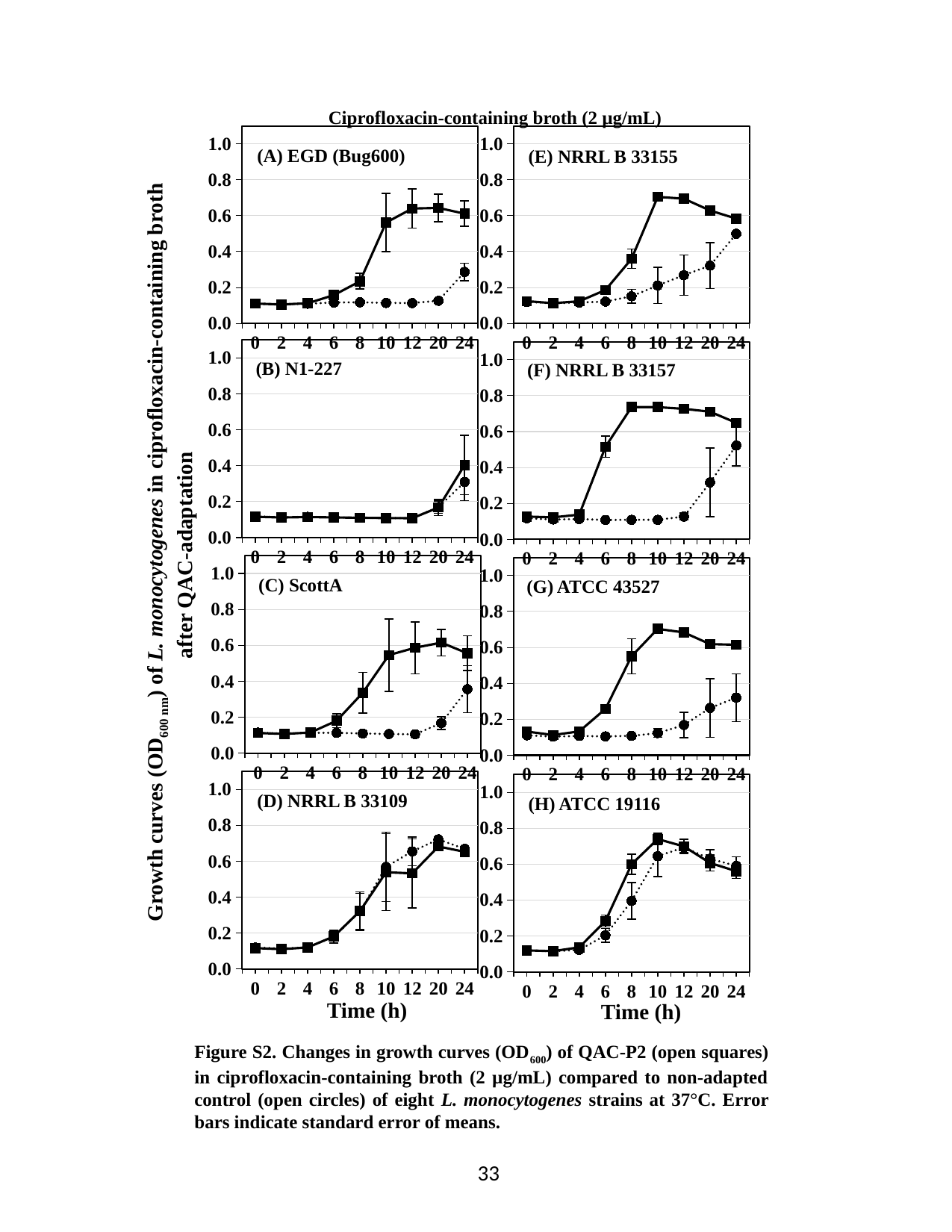

Ciprofloxacin-containing broth (2 µg/mL)

### Chart

| Category | 0S | p1 |
|---|---|---|
| 0 | 0.111 | 0.1105 |
| 2 | 0.106 | 0.10566666666666667 |
| 4 | 0.10983333333333334 | 0.11233333333333334 |
| 6 | 0.11633333333333333 | 0.15766666666666665 |
| 8 | 0.11783333333333333 | 0.23450000000000001 |
| 10 | 0.11399999999999999 | 0.5616666666666666 |
| 12 | 0.11366666666666665 | 0.6398333333333334 |
| 20 | 0.12616666666666668 | 0.6431666666666667 |
| 24 | 0.2866666666666667 | 0.6111666666666666 |

### Chart

| Category | 0S | p1 |
|---|---|---|
| 0 | 0.11966666666666666 | 0.124 |
| 2 | 0.1125 | 0.11266666666666665 |
| 4 | 0.11633333333333333 | 0.12366666666666666 |
| 6 | 0.12150000000000001 | 0.18600000000000003 |
| 8 | 0.15133333333333332 | 0.35966666666666663 |
| 10 | 0.21133333333333335 | 0.7045 |
| 12 | 0.2688333333333333 | 0.6945 |
| 20 | 0.32183333333333336 | 0.6288333333333334 |
| 24 | 0.49899999999999994 | 0.5835 |
(A) EGD (Bug600)
(E) NRRL B 33155
Growth curves (OD600 nm) of L. monocytogenes in ciprofloxacin-containing broth after QAC-adaptation

### Chart

| Category | 0S | p1 |
|---|---|---|
| 0 | 0.11883333333333333 | 0.11599999999999999 |
| 2 | 0.11316666666666668 | 0.11166666666666665 |
| 4 | 0.11533333333333333 | 0.11433333333333333 |
| 6 | 0.1125 | 0.11233333333333334 |
| 8 | 0.1105 | 0.11016666666666668 |
| 10 | 0.10883333333333334 | 0.10883333333333334 |
| 12 | 0.10783333333333334 | 0.10783333333333334 |
| 20 | 0.1695 | 0.16716666666666666 |
| 24 | 0.30983333333333335 | 0.4038333333333333 |

### Chart

| Category | 0S | p1 |
|---|---|---|
| 0 | 0.11716666666666666 | 0.12666666666666665 |
| 2 | 0.11033333333333334 | 0.12233333333333334 |
| 4 | 0.11316666666666668 | 0.1375 |
| 6 | 0.10783333333333334 | 0.5151666666666667 |
| 8 | 0.10883333333333334 | 0.7360000000000001 |
| 10 | 0.10883333333333334 | 0.7360000000000001 |
| 12 | 0.12649999999999997 | 0.7263333333333334 |
| 20 | 0.3165 | 0.7105 |
| 24 | 0.5221666666666667 | 0.6486666666666667 |
(B) N1-227
(F) NRRL B 33157

### Chart

| Category | 0S | p1 |
|---|---|---|
| 0 | 0.11416666666666665 | 0.11183333333333333 |
| 2 | 0.1085 | 0.10683333333333334 |
| 4 | 0.11266666666666665 | 0.11449999999999999 |
| 6 | 0.11266666666666665 | 0.18033333333333335 |
| 8 | 0.10933333333333334 | 0.3358333333333334 |
| 10 | 0.10616666666666667 | 0.5458333333333333 |
| 12 | 0.10483333333333333 | 0.5865 |
| 20 | 0.167 | 0.6153333333333334 |
| 24 | 0.3561666666666667 | 0.5556666666666666 |

### Chart

| Category | 0S | p1 |
|---|---|---|
| 0 | 0.11033333333333334 | 0.13133333333333333 |
| 2 | 0.1035 | 0.11216666666666665 |
| 4 | 0.10683333333333334 | 0.1325 |
| 6 | 0.10466666666666667 | 0.2578333333333333 |
| 8 | 0.1075 | 0.5506666666666666 |
| 10 | 0.12283333333333334 | 0.703 |
| 12 | 0.16783333333333336 | 0.6833333333333332 |
| 20 | 0.26299999999999996 | 0.6181666666666666 |
| 24 | 0.32016666666666665 | 0.6148333333333333 |
(C) ScottA
(G) ATCC 43527

### Chart

| Category | 0S | p1 |
|---|---|---|
| 0 | 0.12 | 0.11649999999999999 |
| 2 | 0.11416666666666665 | 0.1105 |
| 4 | 0.1205 | 0.12016666666666666 |
| 6 | 0.17933333333333334 | 0.1815 |
| 8 | 0.32149999999999995 | 0.3223333333333333 |
| 10 | 0.5686666666666668 | 0.539 |
| 12 | 0.6551666666666667 | 0.5325 |
| 20 | 0.7216666666666667 | 0.6821666666666667 |
| 24 | 0.6688333333333333 | 0.6526666666666666 |

### Chart

| Category | 0S | p1 |
|---|---|---|
| 0 | 0.1195 | 0.1195 |
| 2 | 0.11483333333333333 | 0.11549999999999999 |
| 4 | 0.12266666666666666 | 0.13683333333333333 |
| 6 | 0.2038333333333333 | 0.2836666666666667 |
| 8 | 0.39516666666666667 | 0.5991666666666667 |
| 10 | 0.6445 | 0.7395 |
| 12 | 0.6928333333333333 | 0.6986666666666667 |
| 20 | 0.6298333333333334 | 0.6065 |
| 24 | 0.5901666666666666 | 0.5608333333333333 |
(D) NRRL B 33109
(H) ATCC 19116
Time (h)
Time (h)
Figure S2. Changes in growth curves (OD600) of QAC-P2 (open squares) in ciprofloxacin-containing broth (2 µg/mL) compared to non-adapted control (open circles) of eight L. monocytogenes strains at 37°C. Error bars indicate standard error of means.
33